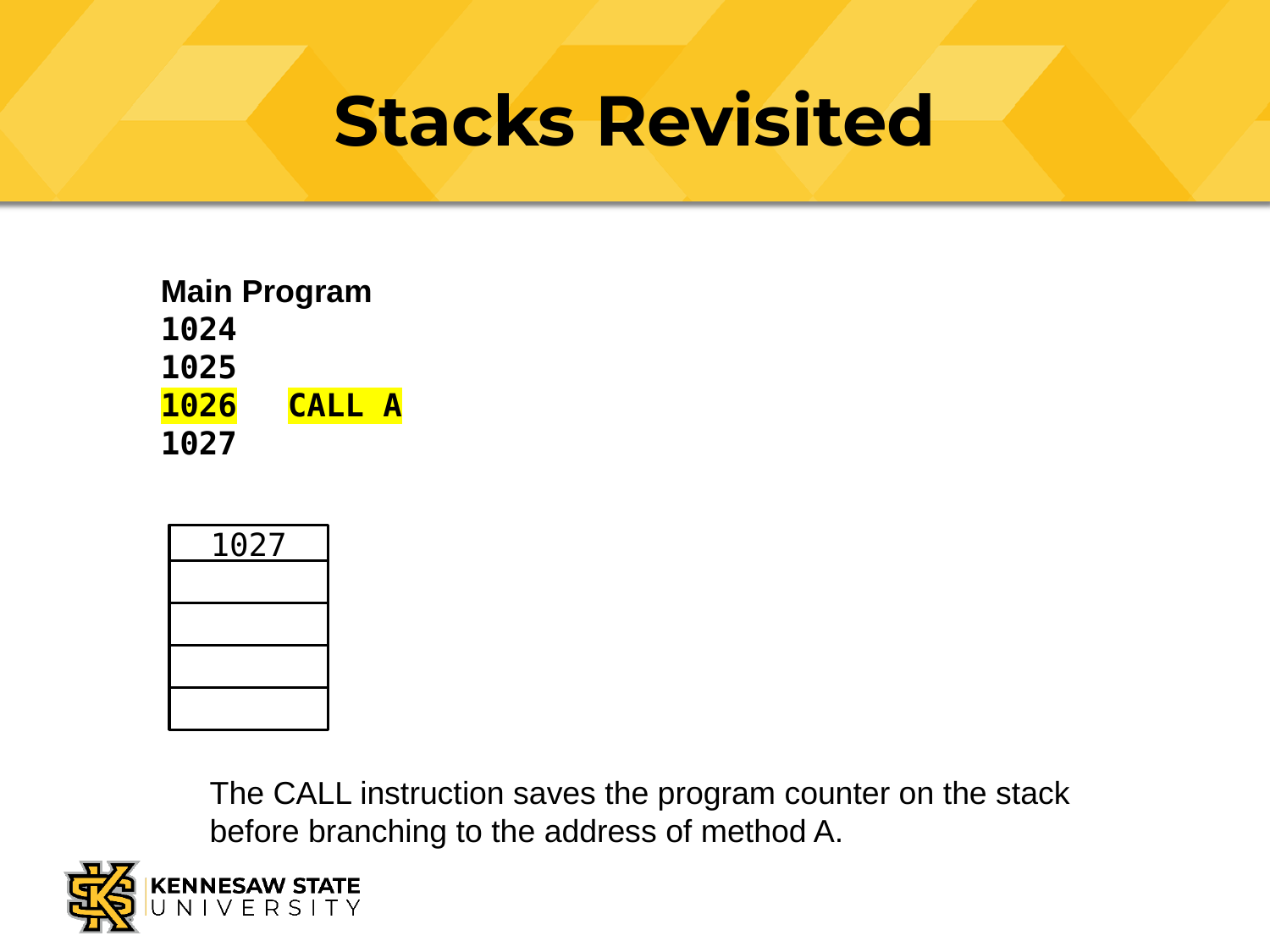

# Stacks Revisited
Main Program
1024
1025
1026	CALL A
1027
1027

The CALL instruction saves the program counter on the stack before branching to the address of method A.